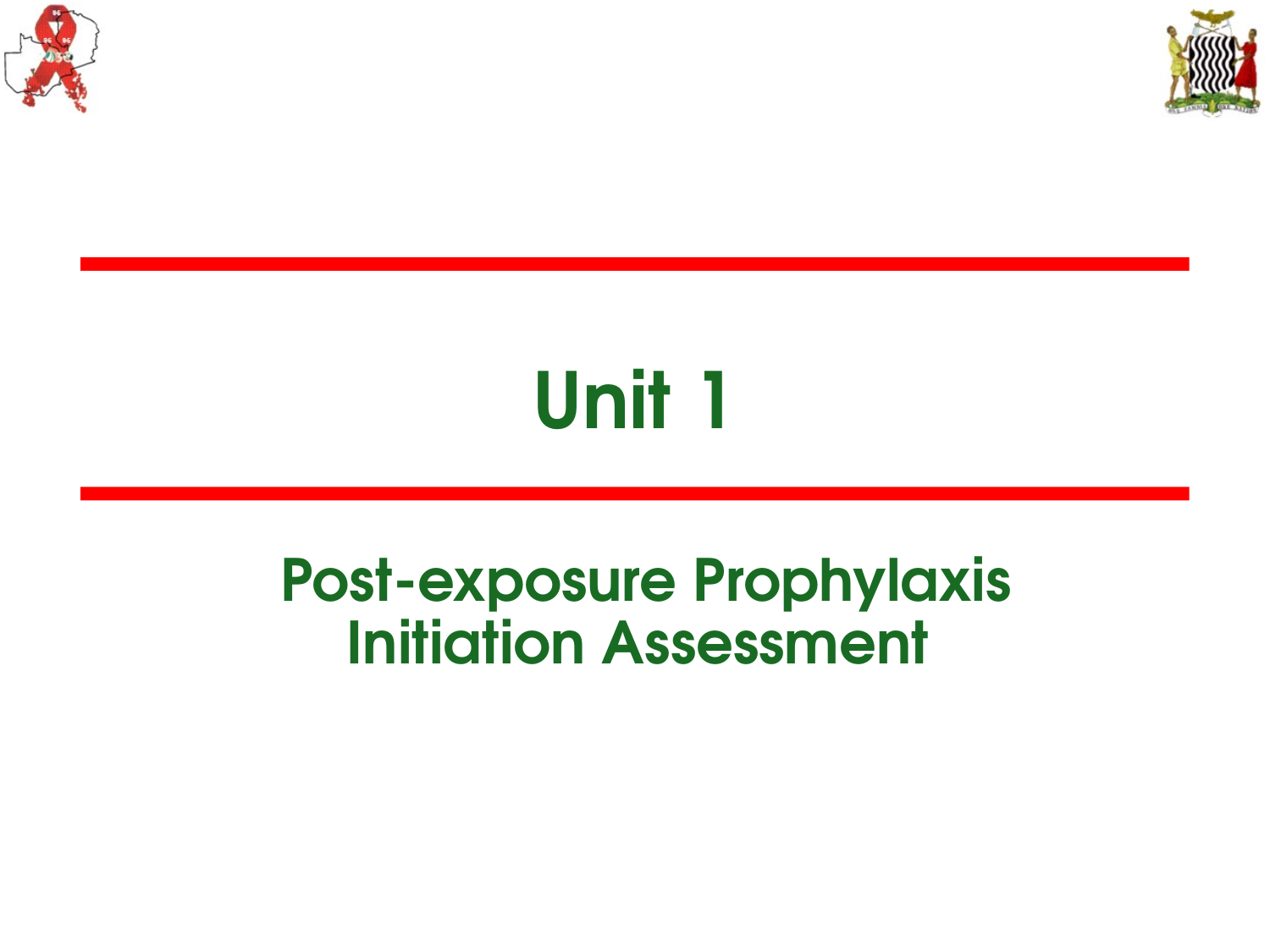

# Unit 1
Post-exposure Prophylaxis Initiation Assessment